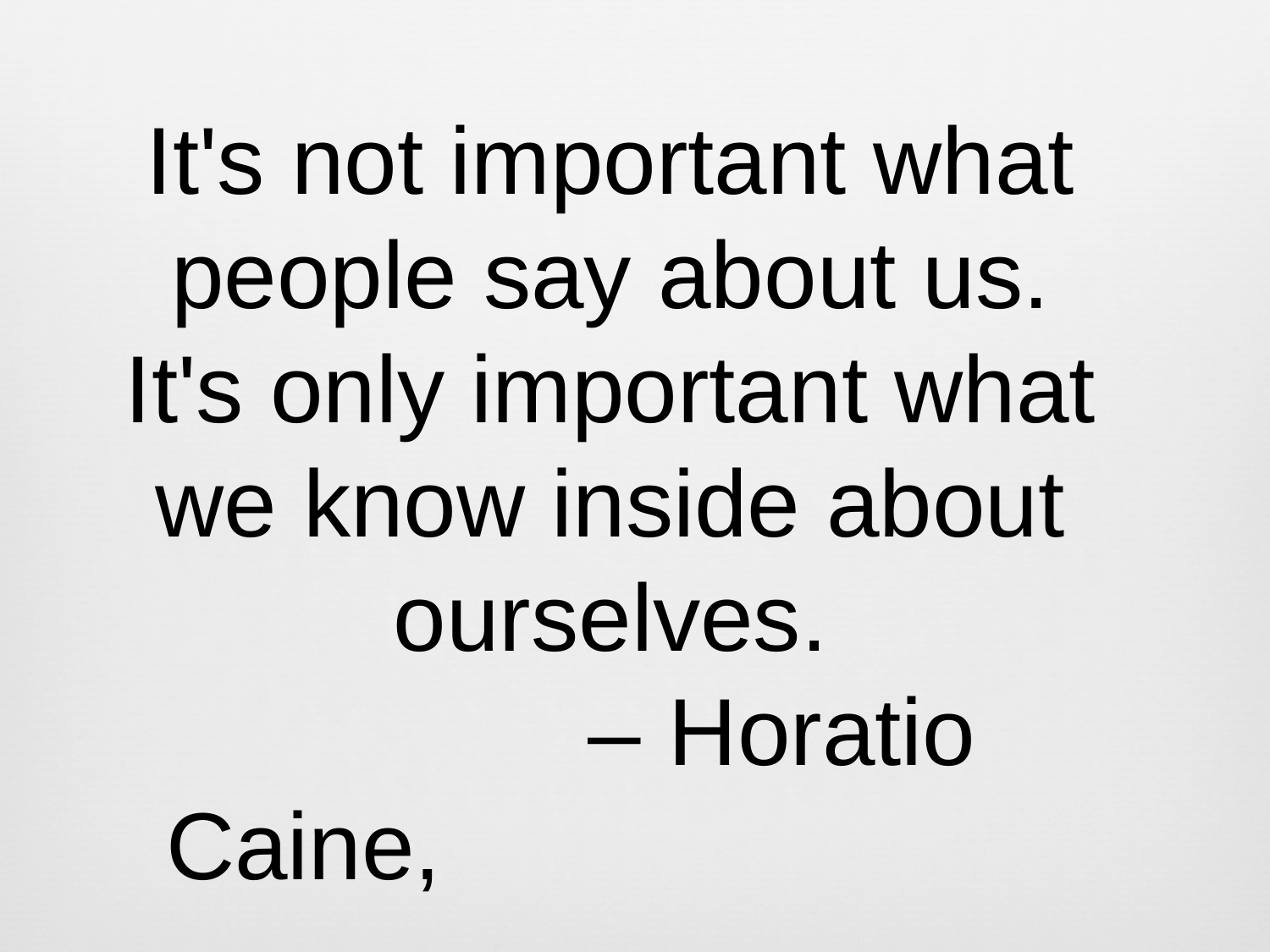

It's not important what people say about us. It's only important what we know inside about ourselves.
             – Horatio Caine,       														CSI Miami